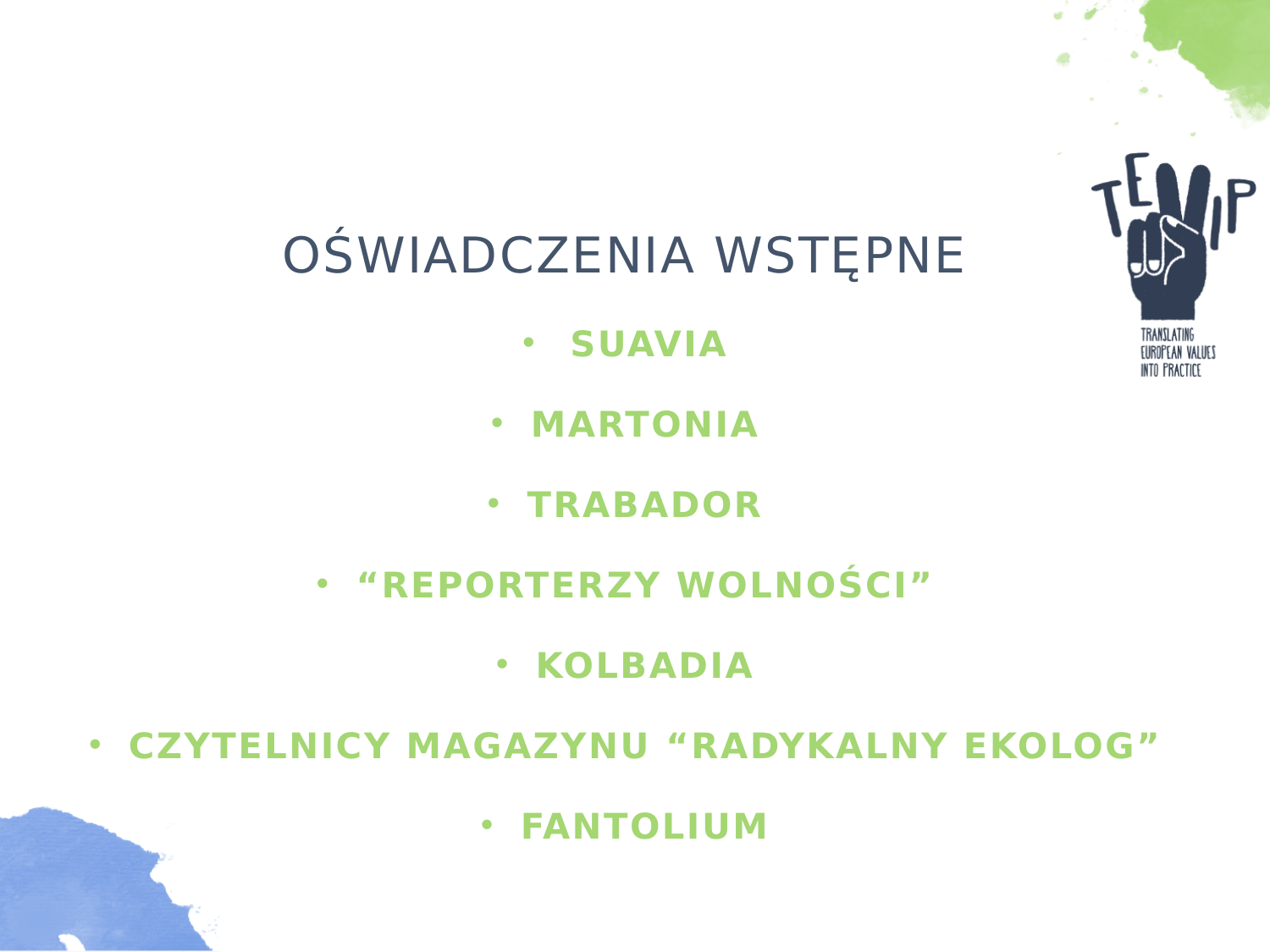

OŚWIADCZENIA WSTĘPNE
SUAVIA
MARTONIA
TRABADOR
“REPORTERZY WOLNOŚCI”
KOLBADIA
CZYTELNICY MAGAZYNU “RADYKALNY EKOLOG”
FANTOLIUM